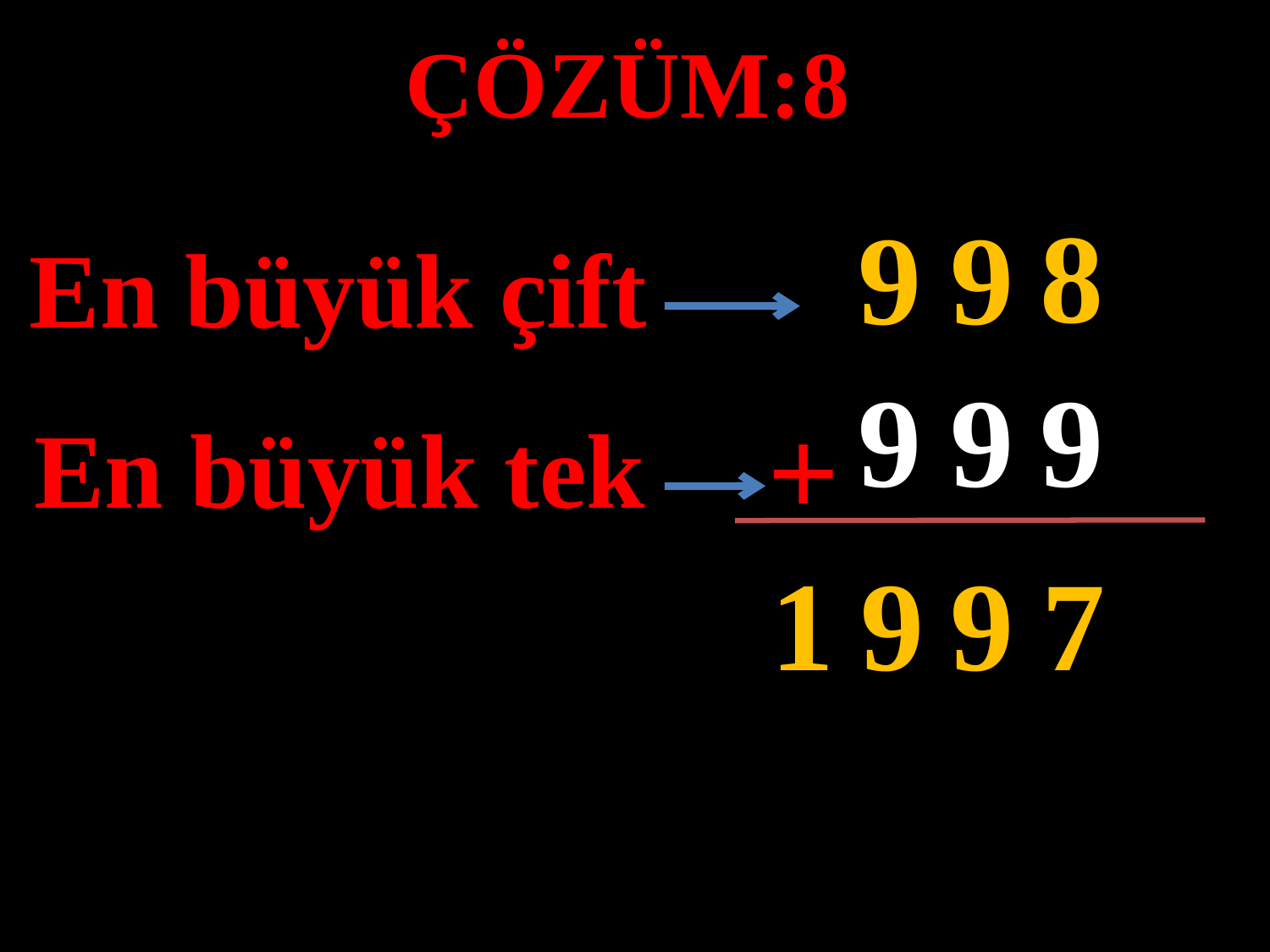

ÇÖZÜM:8
8
9
9
En büyük çift
#
9
9
9
+
En büyük tek
9
7
1
9